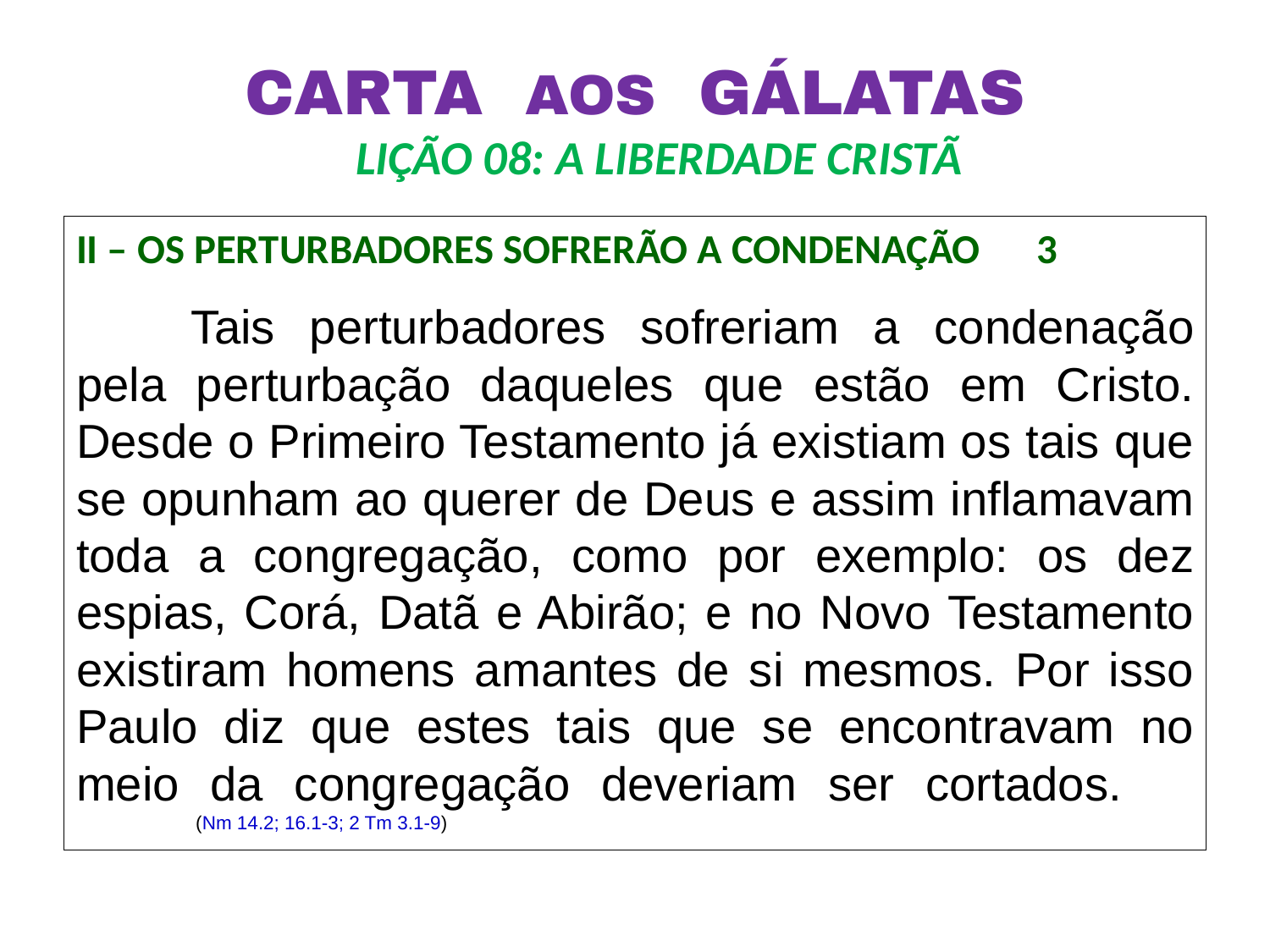

# CARTA  AOS  GÁLATAS LIÇÃO 08: A LIBERDADE CRISTÃ
II – OS PERTURBADORES SOFRERÃO A CONDENAÇÃO	     3

	Tais perturbadores sofreriam a condenação pela perturbação daqueles que estão em Cristo. Desde o Primeiro Testamento já existiam os tais que se opunham ao querer de Deus e assim inflamavam toda a congregação, como por exemplo: os dez espias, Corá, Datã e Abirão; e no Novo Testamento existiram homens amantes de si mesmos. Por isso Paulo diz que estes tais que se encontravam no meio da congregação deveriam ser cortados.		 (Nm 14.2; 16.1-3; 2 Tm 3.1-9)